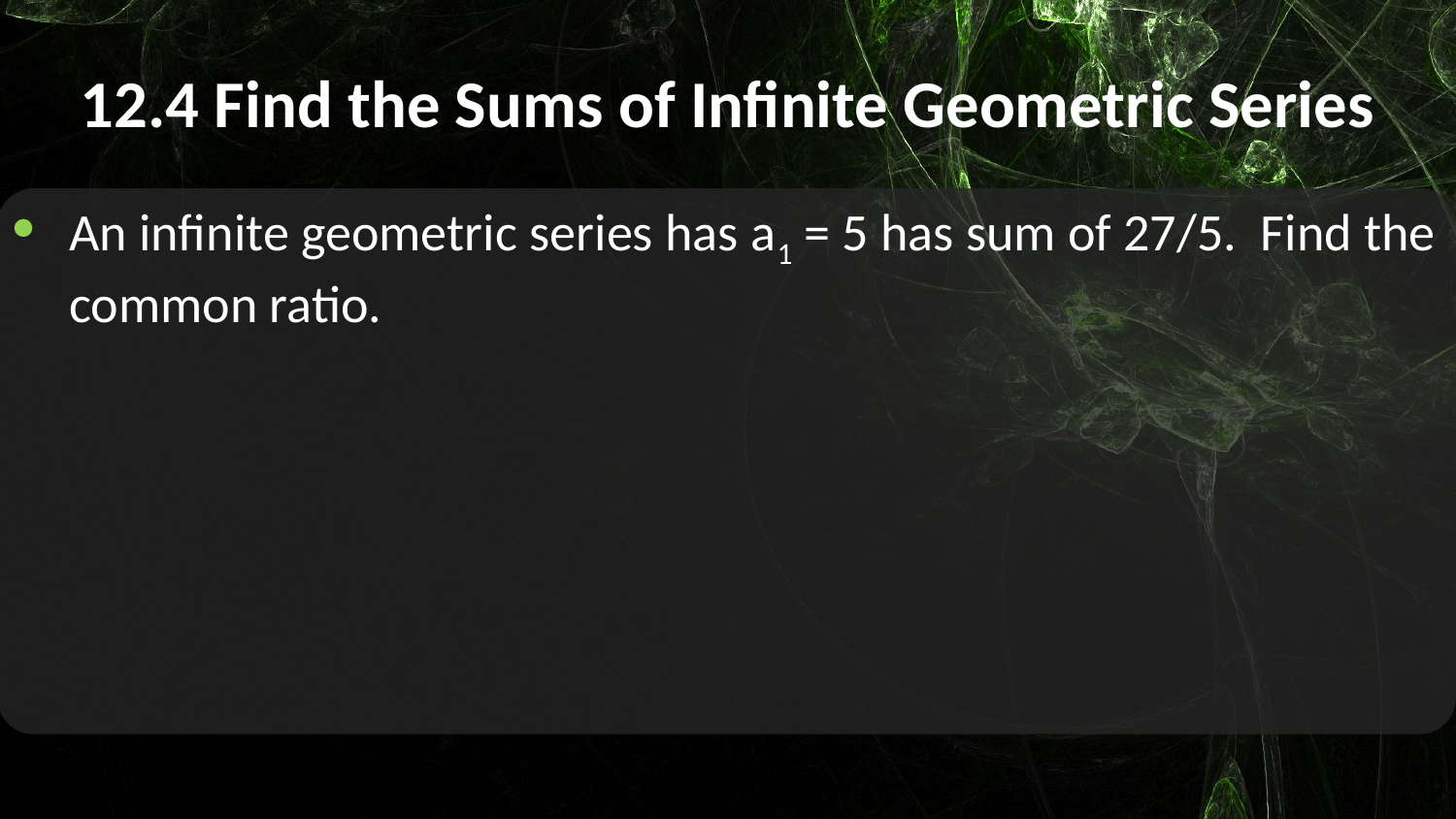

# 12.4 Find the Sums of Infinite Geometric Series
An infinite geometric series has a1 = 5 has sum of 27/5.  Find the common ratio.